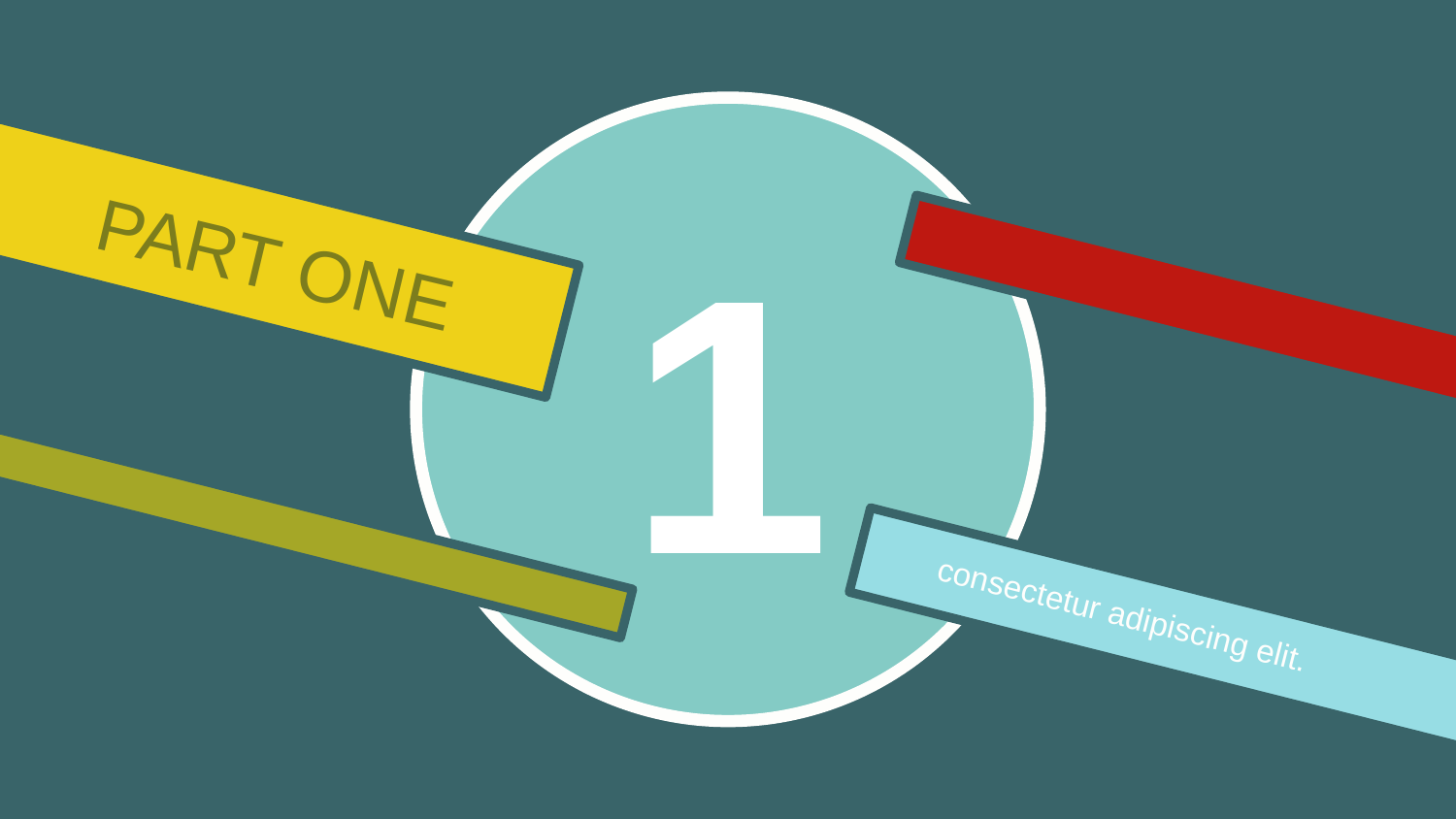

`

PART ONE

1

consectetur adipiscing elit.